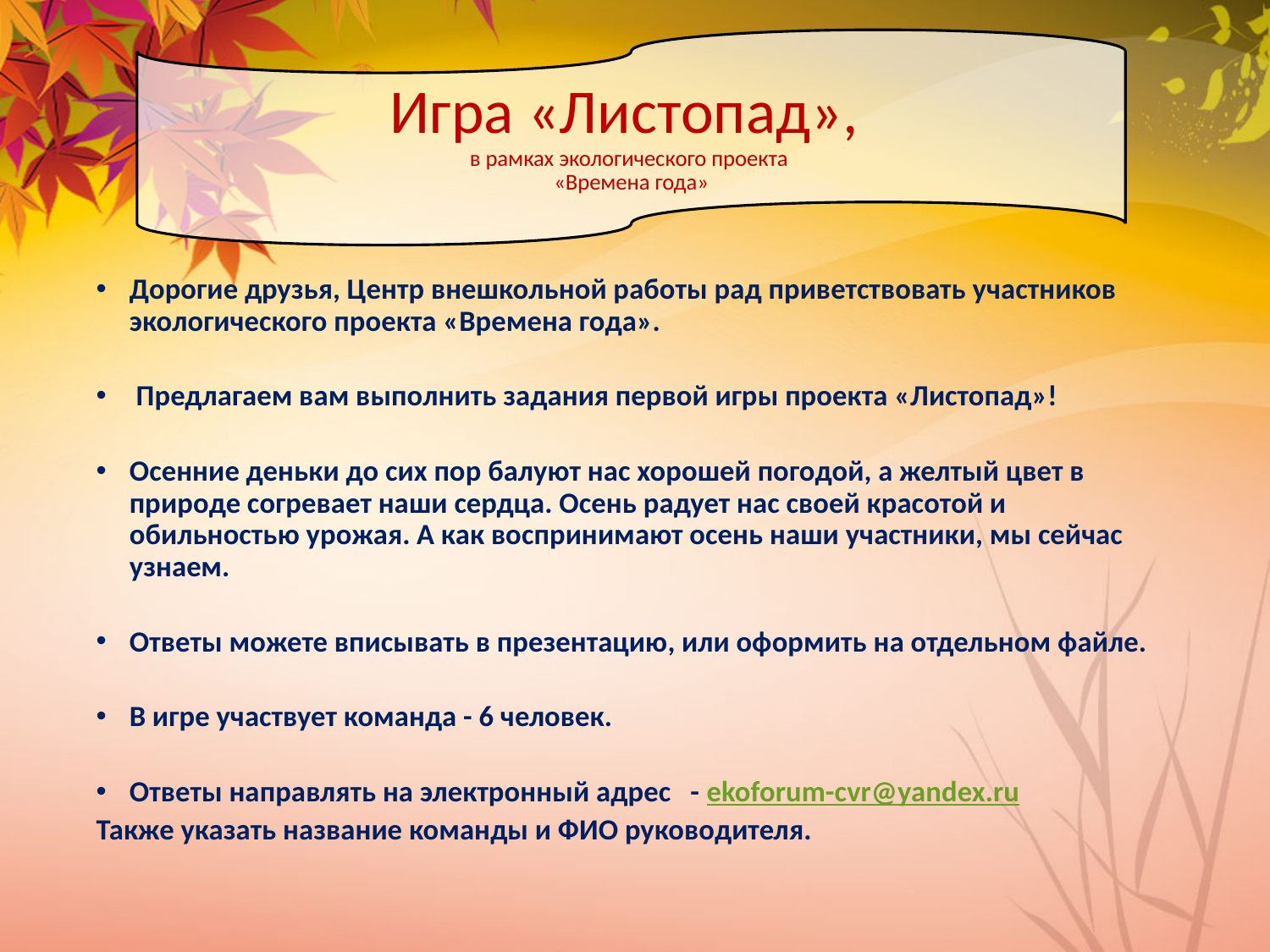

Игра «Листопад»,
в рамках экологического проекта
«Времена года»
Дорогие друзья, Центр внешкольной работы рад приветствовать участников экологического проекта «Времена года».

 Предлагаем вам выполнить задания первой игры проекта «Листопад»!

Осенние деньки до сих пор балуют нас хорошей погодой, а желтый цвет в природе согревает наши сердца. Осень радует нас своей красотой и обильностью урожая. А как воспринимают осень наши участники, мы сейчас узнаем.

Ответы можете вписывать в презентацию, или оформить на отдельном файле.

В игре участвует команда - 6 человек.

Ответы направлять на электронный адрес   - ekoforum-cvr@yandex.ru
Также указать название команды и ФИО руководителя.